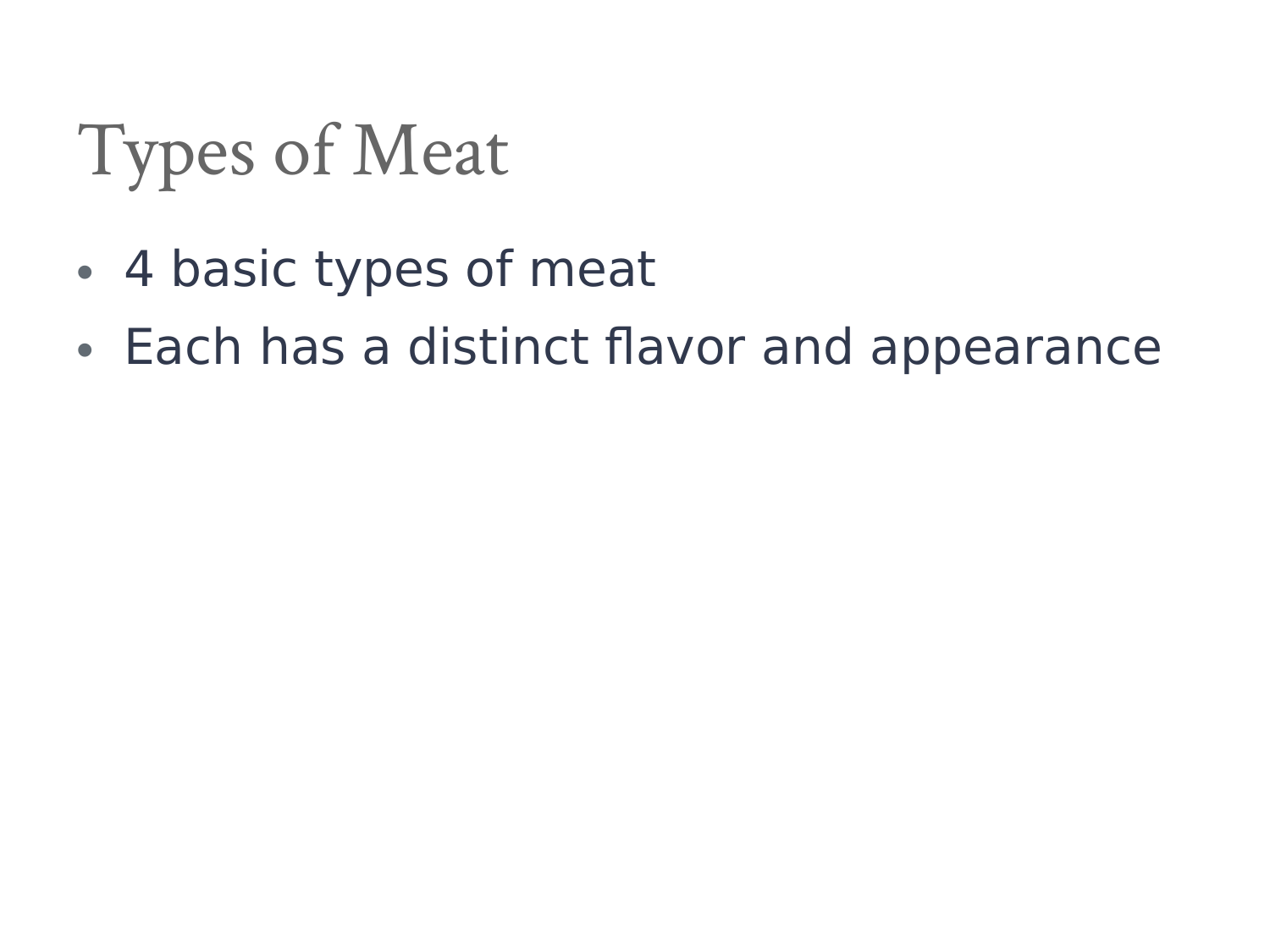

# Types of Meat
4 basic types of meat
Each has a distinct flavor and appearance